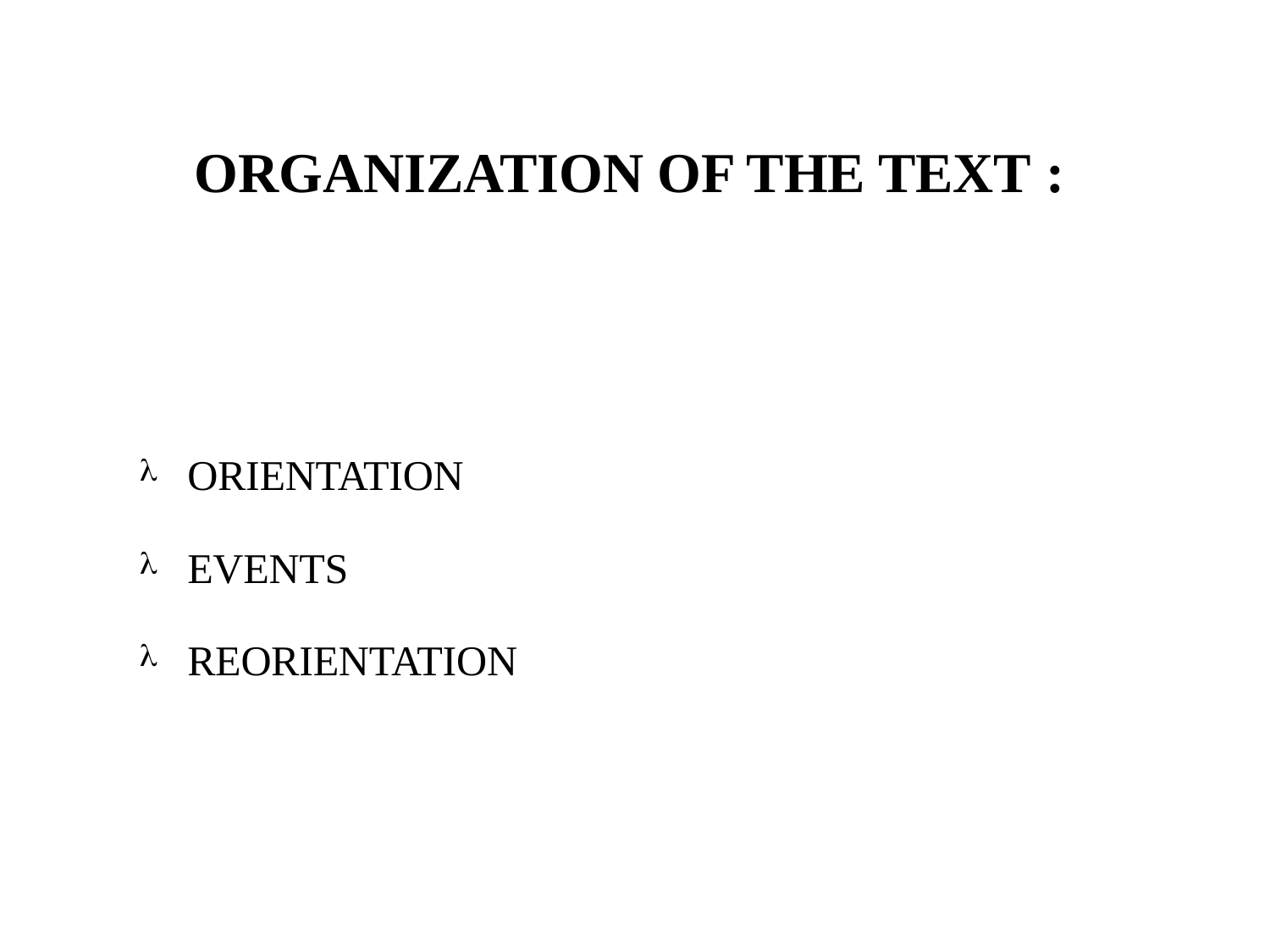

# ORGANIZATION OF THE TEXT :
ORIENTATION
EVENTS
REORIENTATION